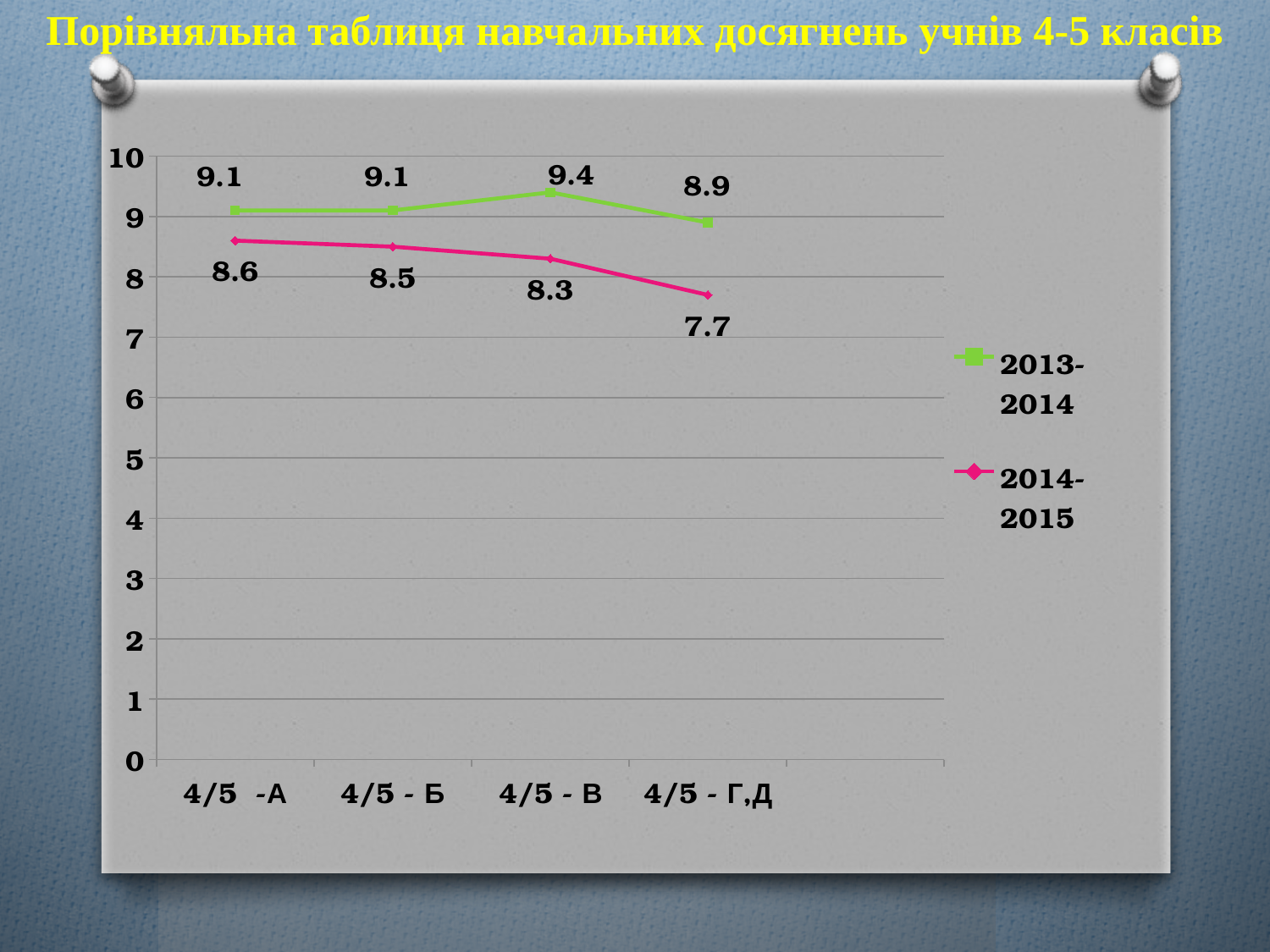

Порівняльна таблиця навчальних досягнень учнів 4-5 класів

### Chart

| Category | 2013-2014 | 2014-2015 | Столбец1 |
|---|---|---|---|
| 4/5  -А | 9.1 | 8.6 | None |
| 4/5 - Б | 9.1 | 8.5 | None |
| 4/5 - В | 9.4 | 8.3 | None |
| 4/5 - Г,Д | 8.9 | 7.7 | None |